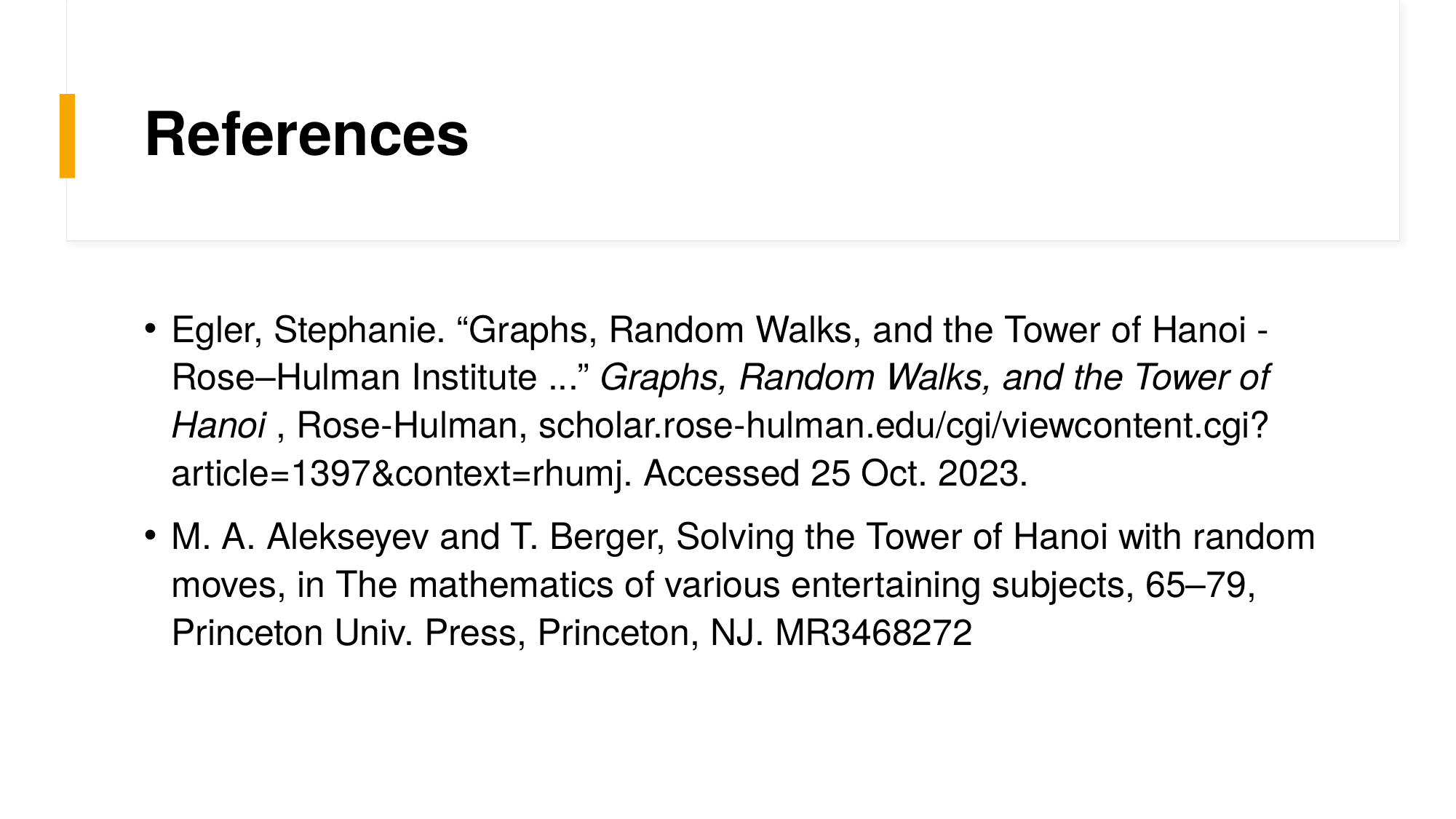

# References
Egler, Stephanie. “Graphs, Random Walks, and the Tower of Hanoi - Rose–Hulman Institute ...” Graphs, Random Walks, and the Tower of Hanoi , Rose-Hulman, scholar.rose-hulman.edu/cgi/viewcontent.cgi?article=1397&context=rhumj. Accessed 25 Oct. 2023.
M. A. Alekseyev and T. Berger, Solving the Tower of Hanoi with random moves, in The mathematics of various entertaining subjects, 65–79, Princeton Univ. Press, Princeton, NJ. MR3468272